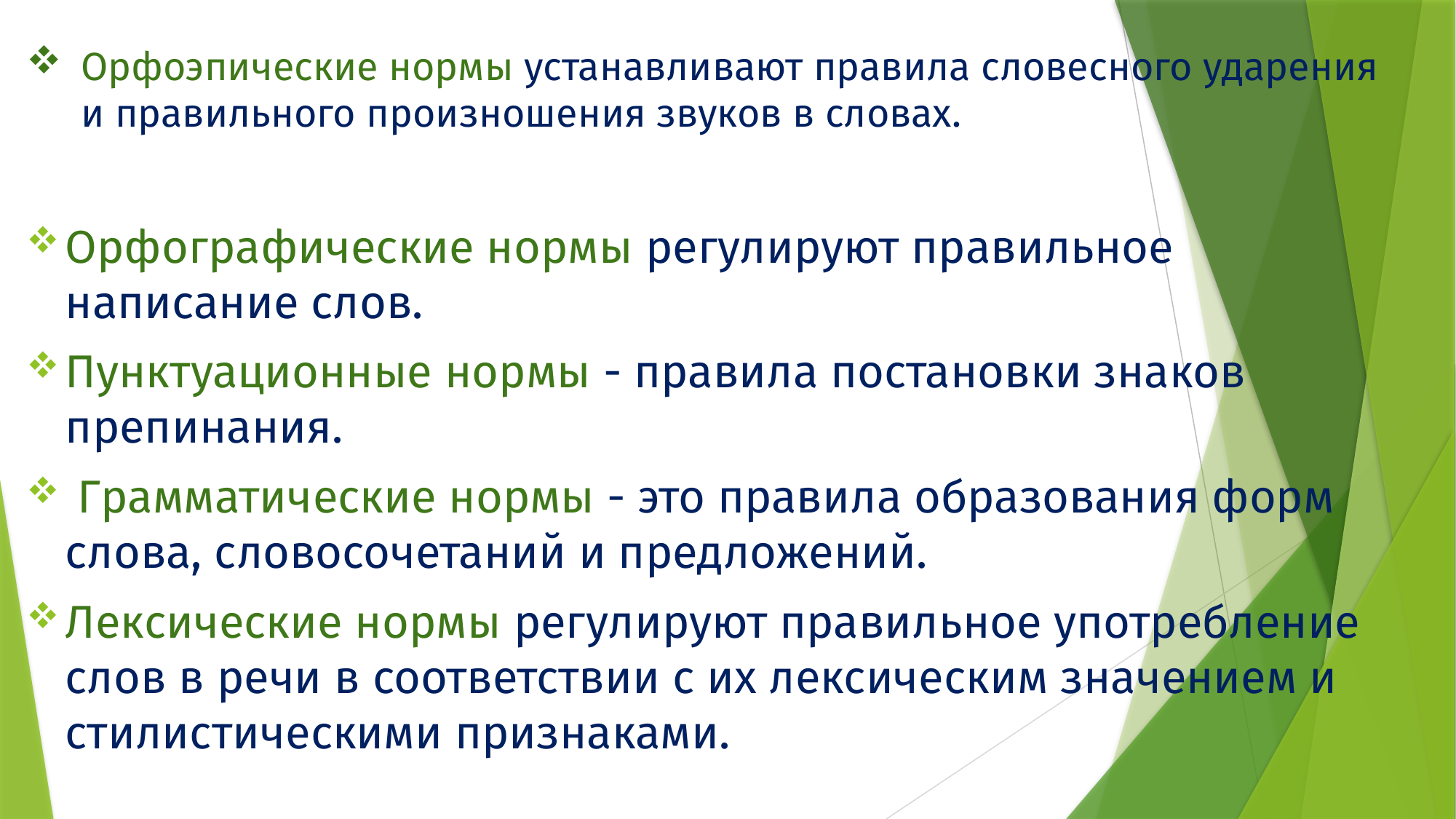

# Орфоэпические нормы устанавливают правила словесного ударения и правильного произношения звуков в словах.
Орфографические нормы регулируют правильное написание слов.
Пунктуационные нормы - правила постановки знаков препинания.
 Грамматические нормы - это правила образования форм слова, словосочетаний и предложений.
Лексические нормы регулируют правильное употребление слов в речи в соответствии с их лексическим значением и стилистическими признаками.